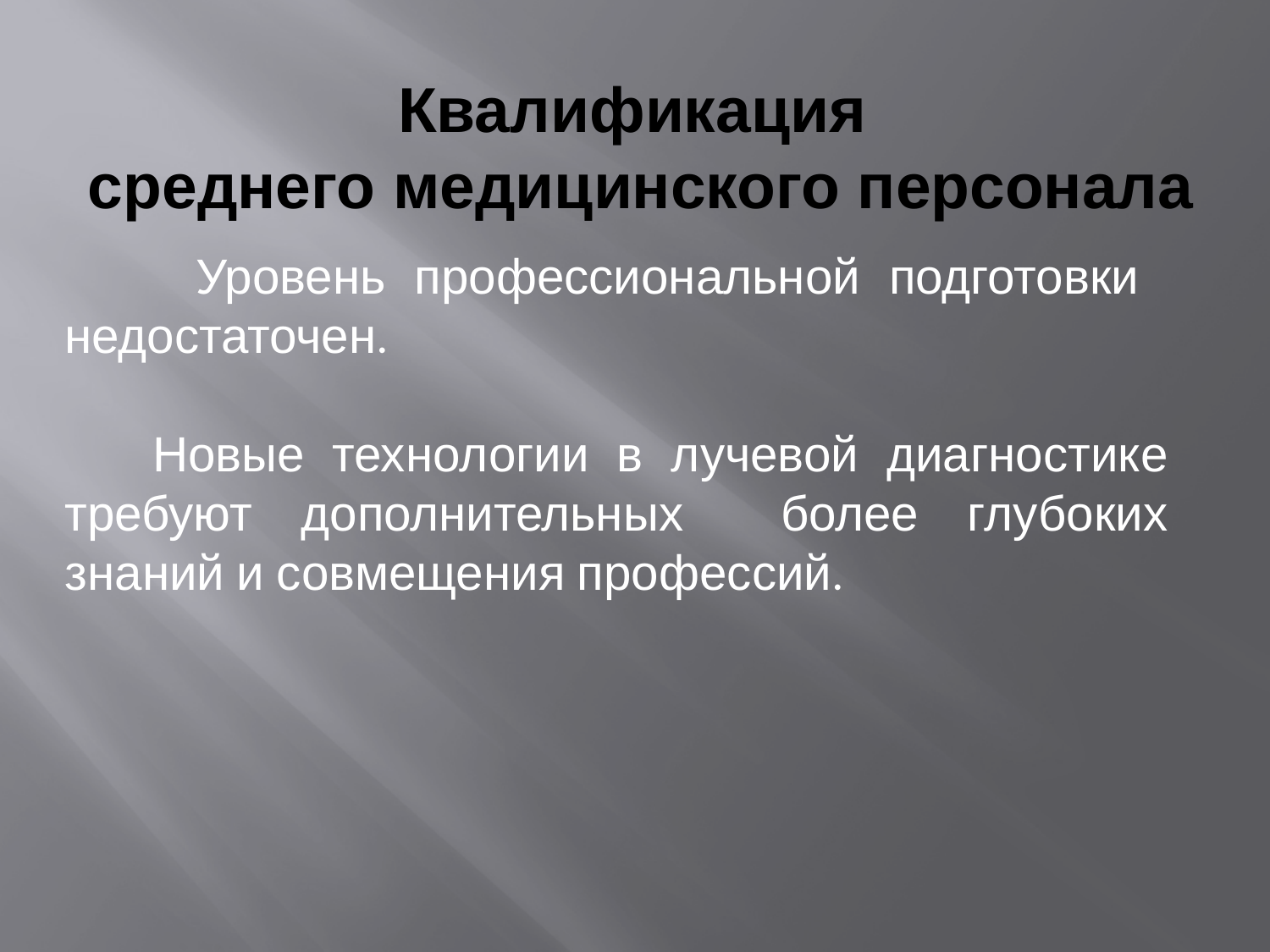

Квалификация
среднего медицинского персонала
     Уровень профессиональной подготовки  недостаточен.

   Новые технологии в лучевой диагностике требуют дополнительных  более глубоких знаний и совмещения профессий.